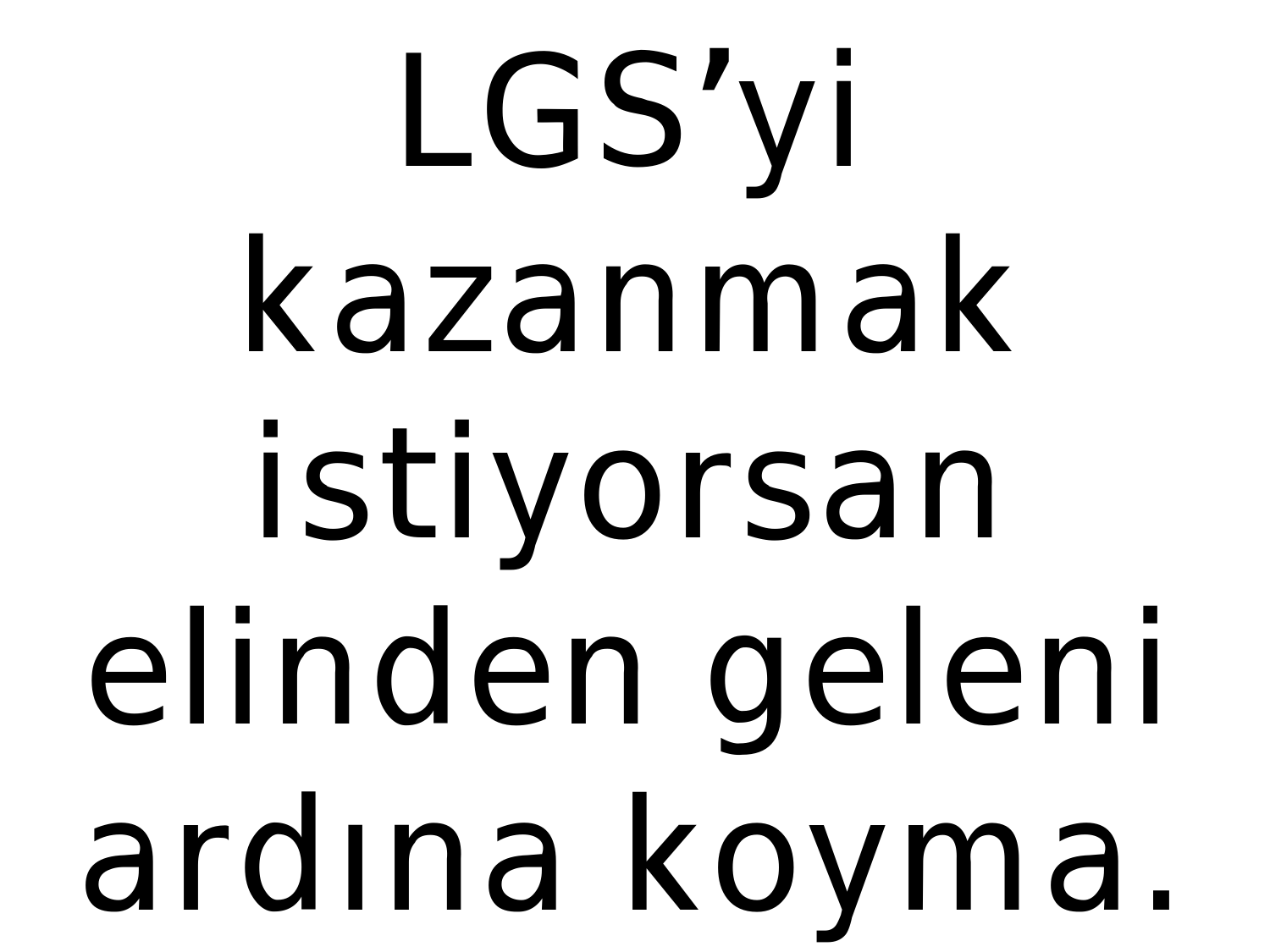

# LGS’yi kazanmak istiyorsan elinden geleni ardına koyma.